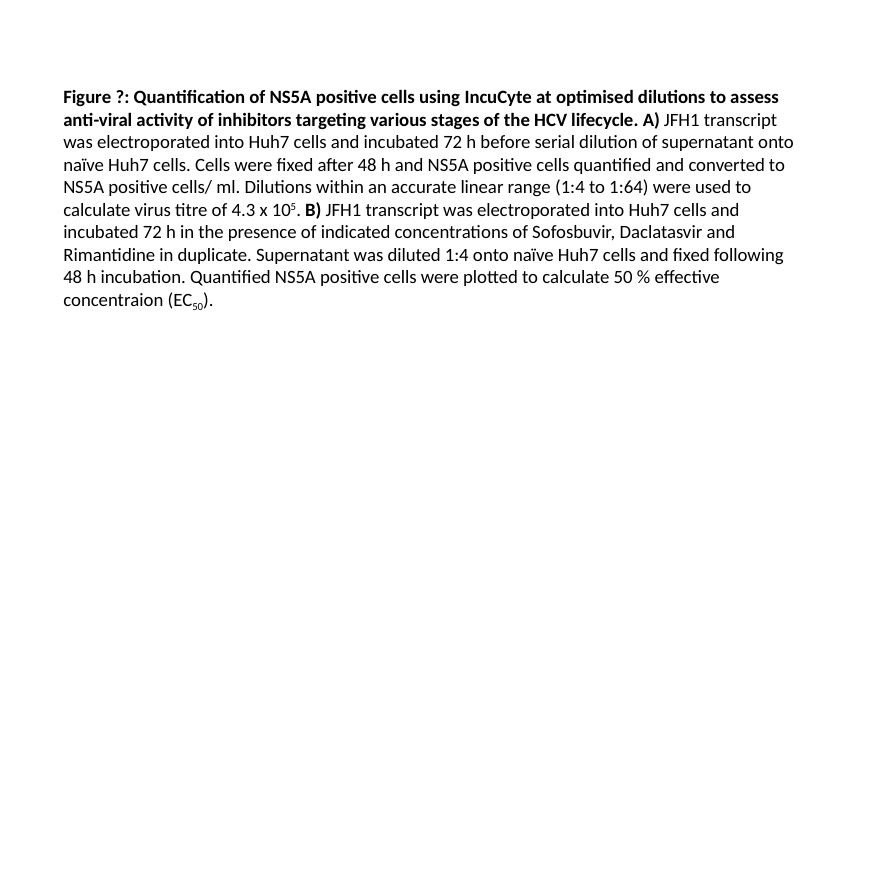

# Figure ?: Quantification of NS5A positive cells using IncuCyte at optimised dilutions to assess anti-viral activity of inhibitors targeting various stages of the HCV lifecycle. A) JFH1 transcript was electroporated into Huh7 cells and incubated 72 h before serial dilution of supernatant onto naïve Huh7 cells. Cells were fixed after 48 h and NS5A positive cells quantified and converted to NS5A positive cells/ ml. Dilutions within an accurate linear range (1:4 to 1:64) were used to calculate virus titre of 4.3 x 105. B) JFH1 transcript was electroporated into Huh7 cells and incubated 72 h in the presence of indicated concentrations of Sofosbuvir, Daclatasvir and Rimantidine in duplicate. Supernatant was diluted 1:4 onto naïve Huh7 cells and fixed following 48 h incubation. Quantified NS5A positive cells were plotted to calculate 50 % effective concentraion (EC50).